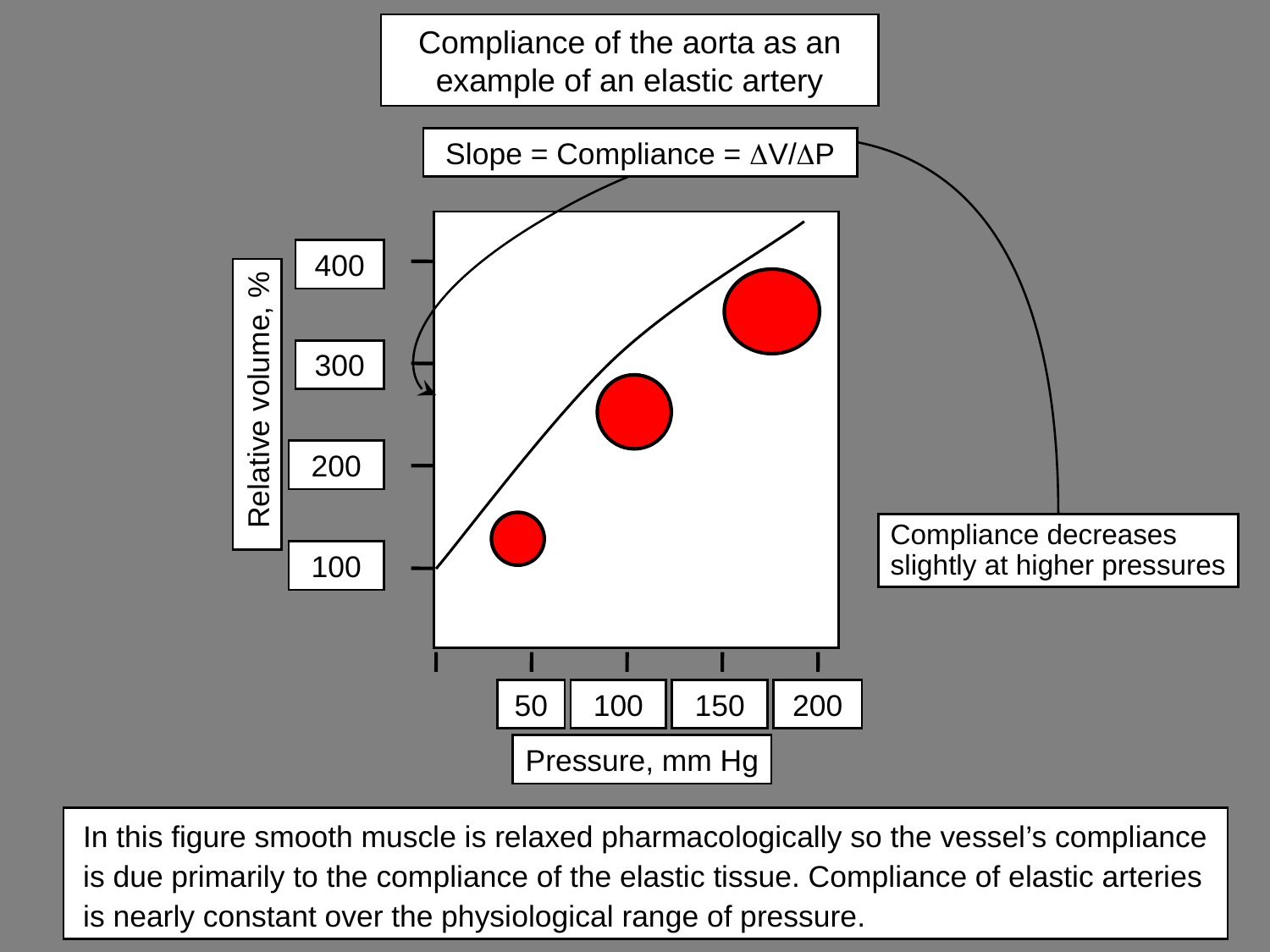

# Compliance of the aorta as an example of an elastic artery
Slope = Compliance = ΔV/ΔP

400

300

 Relative volume, %
200

Compliance decreases slightly at higher pressures
100

50
100
150
200
Pressure, mm Hg
In this figure smooth muscle is relaxed pharmacologically so the vessel’s compliance is due primarily to the compliance of the elastic tissue. Compliance of elastic arteries is nearly constant over the physiological range of pressure.